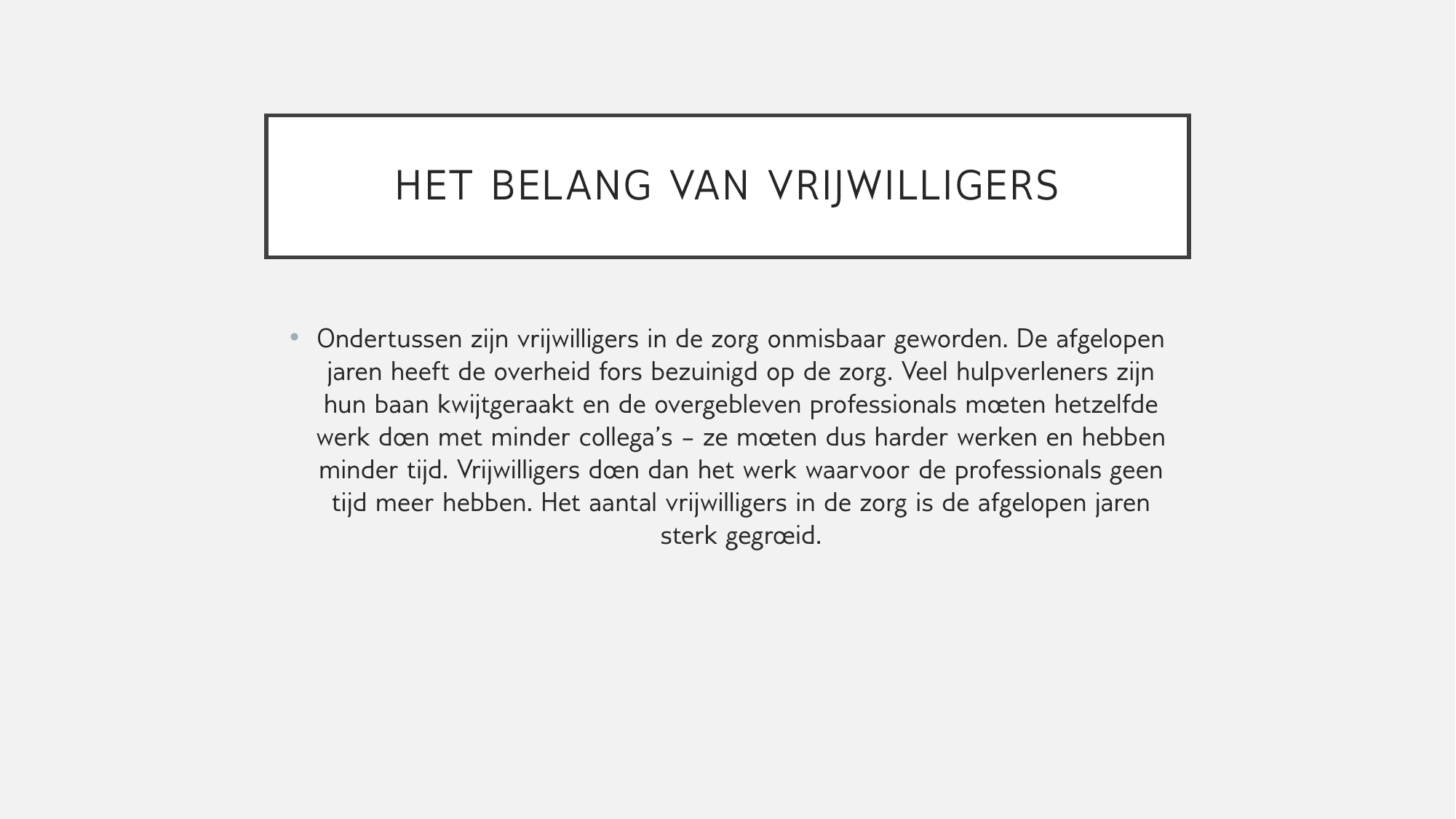

# Het belang van vrijwilligers
Ondertussen zijn vrijwilligers in de zorg onmisbaar geworden. De afgelopen jaren heeft de overheid fors bezuinigd op de zorg. Veel hulpverleners zijn hun baan kwijtgeraakt en de overgebleven professionals moeten hetzelfde werk doen met minder collega’s – ze moeten dus harder werken en hebben minder tijd. Vrijwilligers doen dan het werk waarvoor de professionals geen tijd meer hebben. Het aantal vrijwilligers in de zorg is de afgelopen jaren sterk gegroeid.